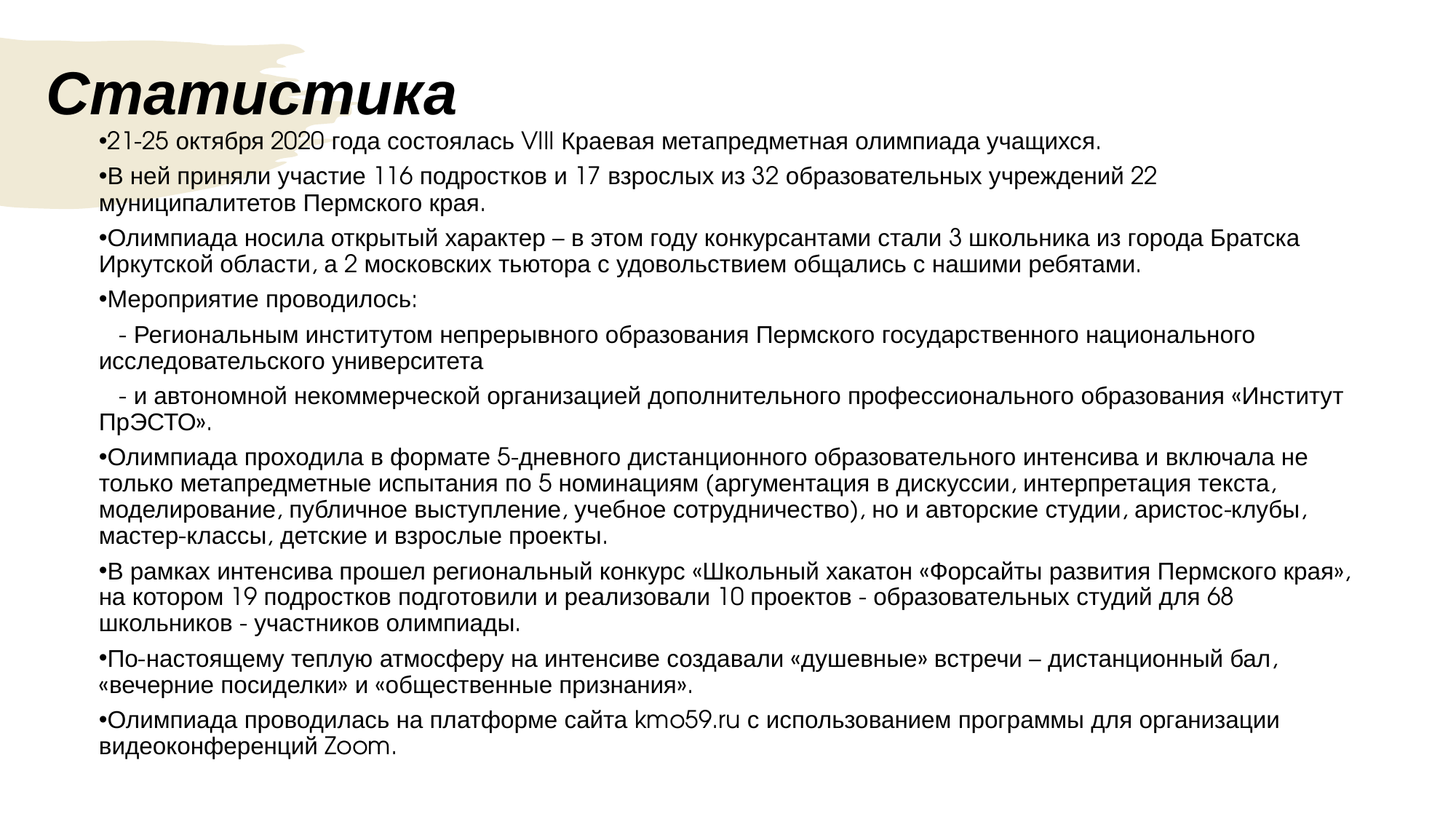

Статистика

21-25 октября 2020 года состоялась VIII Краевая метапредметная олимпиада учащихся.
В ней приняли участие 116 подростков и 17 взрослых из 32 образовательных учреждений 22 муниципалитетов Пермского края.
Олимпиада носила открытый характер – в этом году конкурсантами стали 3 школьника из города Братска Иркутской области, а 2 московских тьютора с удовольствием общались с нашими ребятами.
Мероприятие проводилось:
   - Региональным институтом непрерывного образования Пермского государственного национального исследовательского университета
   - и автономной некоммерческой организацией дополнительного профессионального образования «Институт ПрЭСТО».
Олимпиада проходила в формате 5-дневного дистанционного образовательного интенсива и включала не только метапредметные испытания по 5 номинациям (аргументация в дискуссии, интерпретация текста, моделирование, публичное выступление, учебное сотрудничество), но и авторские студии, аристос-клубы, мастер-классы, детские и взрослые проекты.
В рамках интенсива прошел региональный конкурс «Школьный хакатон «Форсайты развития Пермского края», на котором 19 подростков подготовили и реализовали 10 проектов - образовательных студий для 68 школьников - участников олимпиады.
По-настоящему теплую атмосферу на интенсиве создавали «душевные» встречи – дистанционный бал, «вечерние посиделки» и «общественные признания».
Олимпиада проводилась на платформе сайта kmo59.ru с использованием программы для организации видеоконференций Zoom.